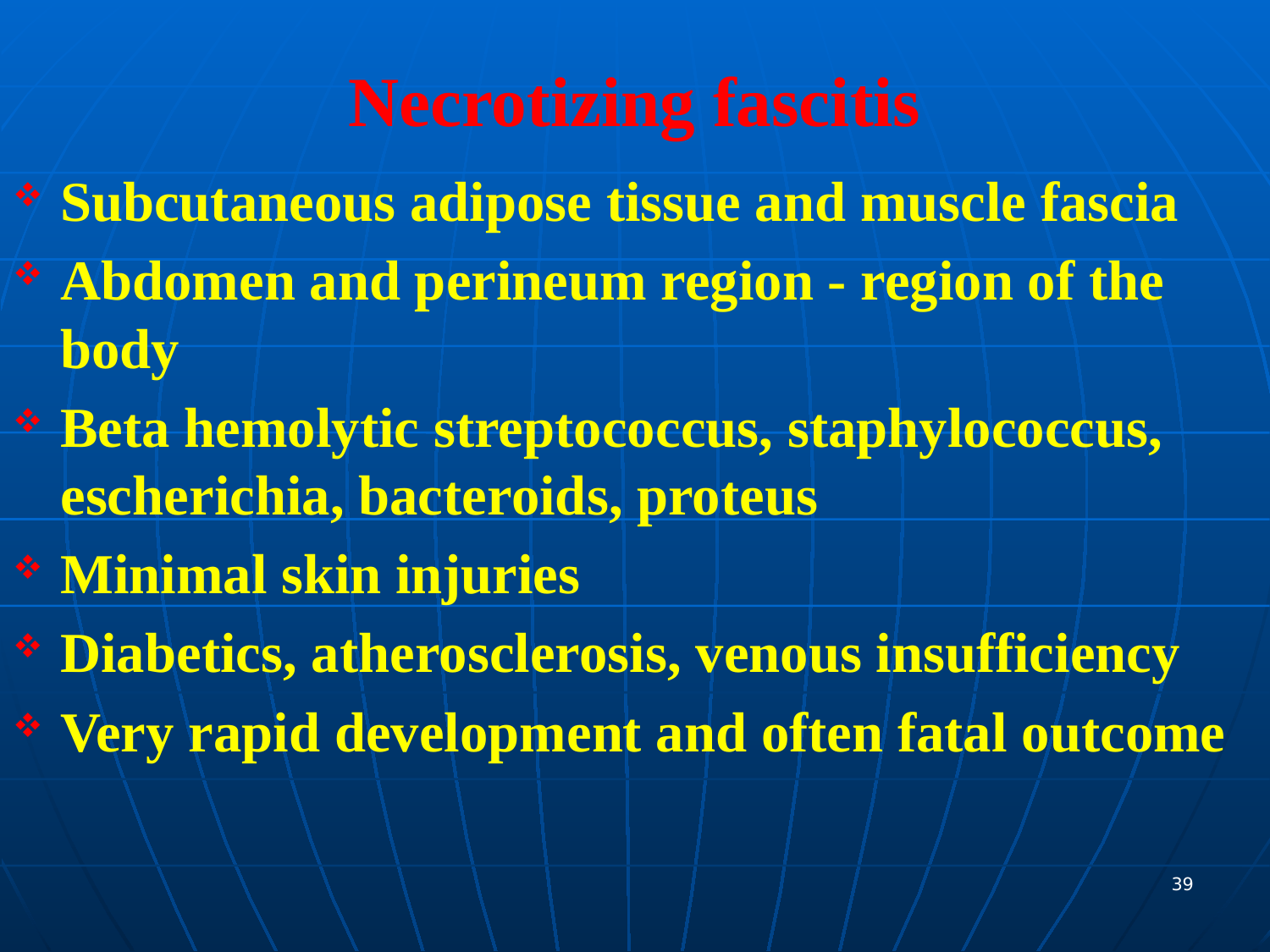

# Necrotizing fascitis
Subcutaneous adipose tissue and muscle fascia
Abdomen and perineum region - region of the body
Beta hemolytic streptococcus, staphylococcus, escherichia, bacteroids, proteus
Minimal skin injuries
Diabetics, atherosclerosis, venous insufficiency
Very rapid development and often fatal outcome
39